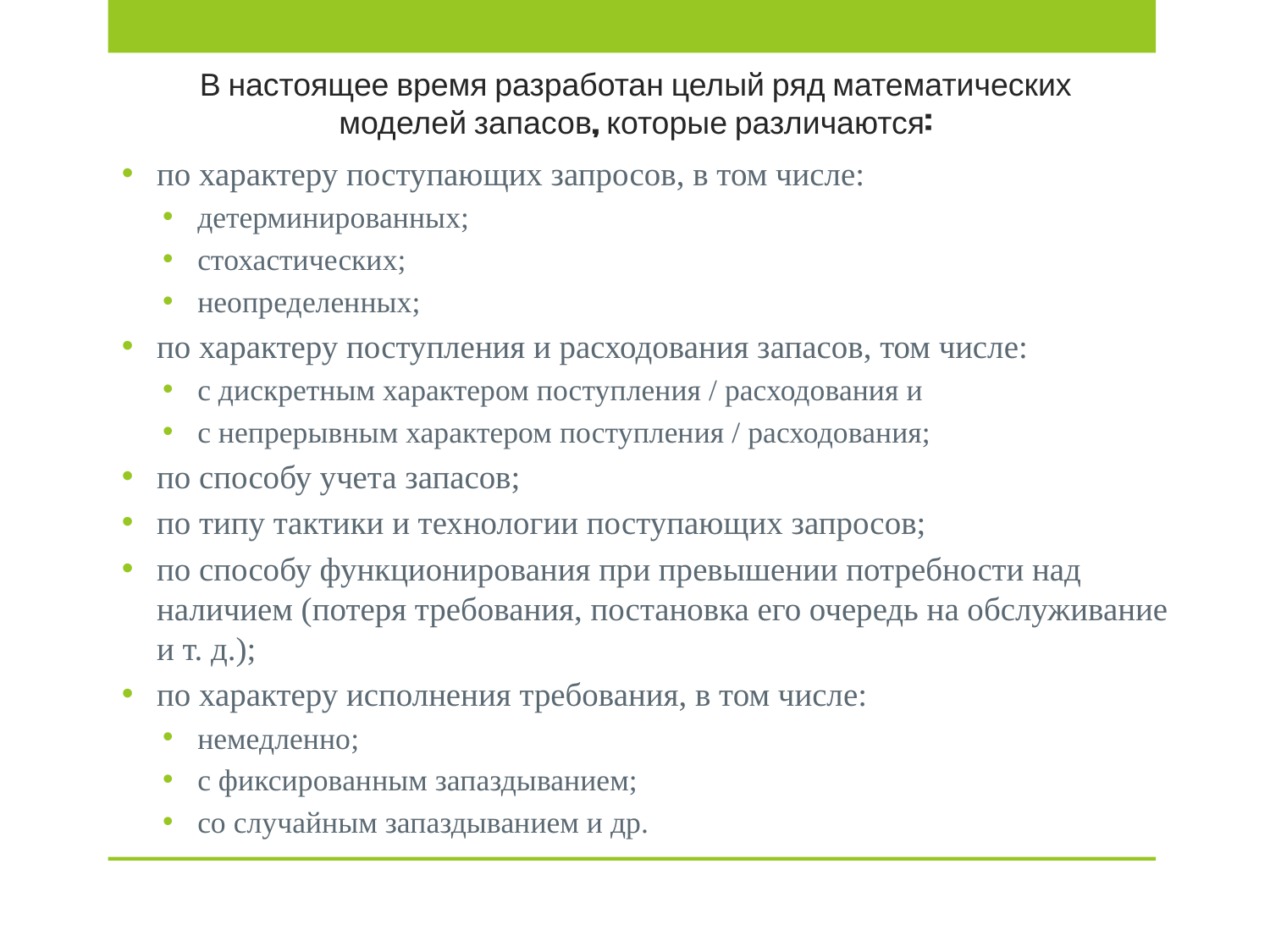

# В настоящее время разработан целый ряд математических моделей запасов, которые различаются:
по характеру поступающих запросов, в том числе:
детерминированных;
стохастических;
неопределенных;
по характеру поступления и расходования запасов, том числе:
с дискретным характером поступления / расходования и
с непрерывным характером поступления / расходования;
по способу учета запасов;
по типу тактики и технологии поступающих запросов;
по способу функционирования при превышении потребности над наличием (потеря требования, постановка его очередь на обслуживание и т. д.);
по характеру исполнения требования, в том числе:
немедленно;
с фиксированным запаздыванием;
со случайным запаздыванием и др.